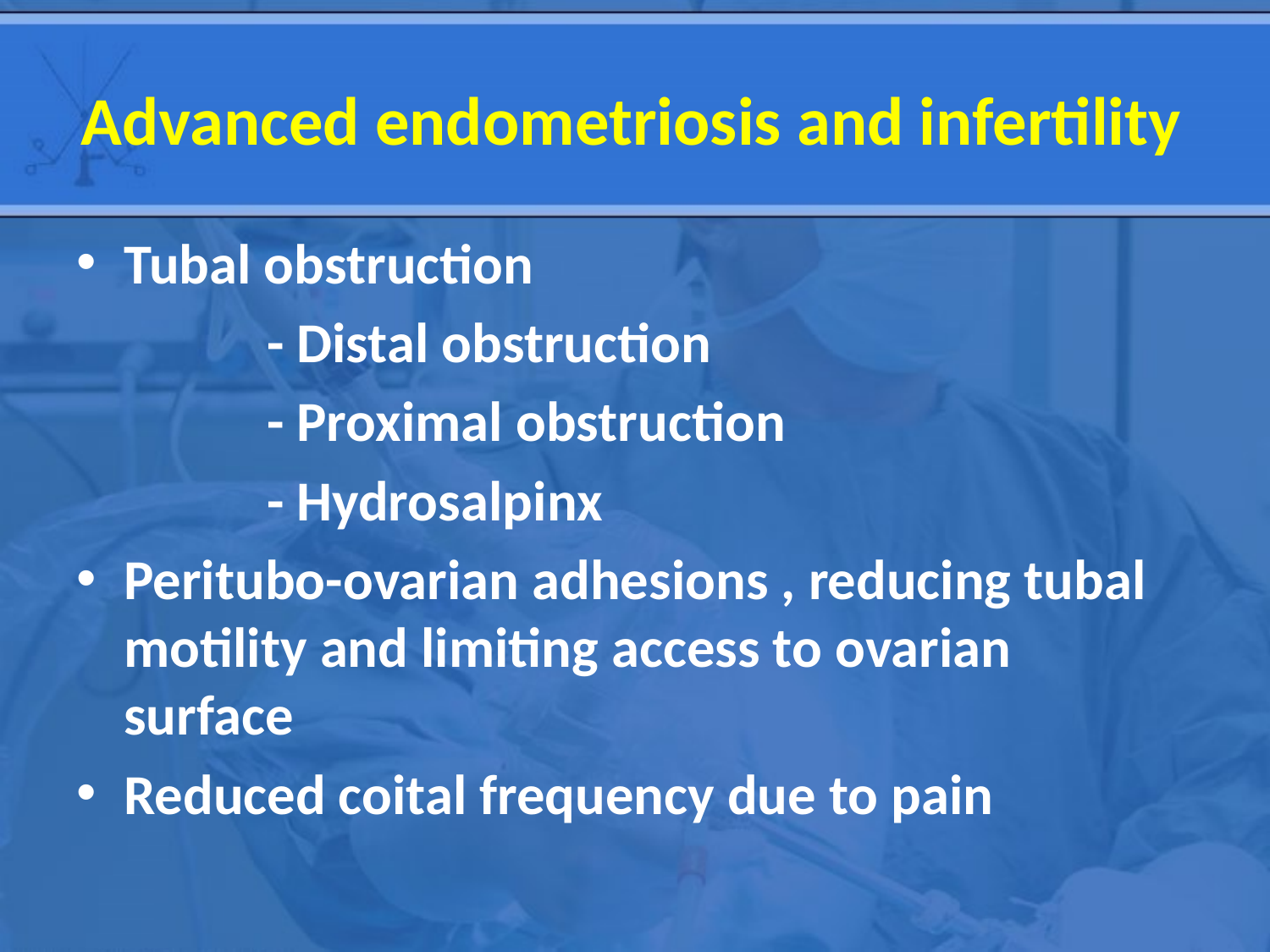

# Advanced endometriosis and infertility
Tubal obstruction
               - Distal obstruction
               - Proximal obstruction
               - Hydrosalpinx
Peritubo-ovarian adhesions , reducing tubal motility and limiting access to ovarian surface
Reduced coital frequency due to pain